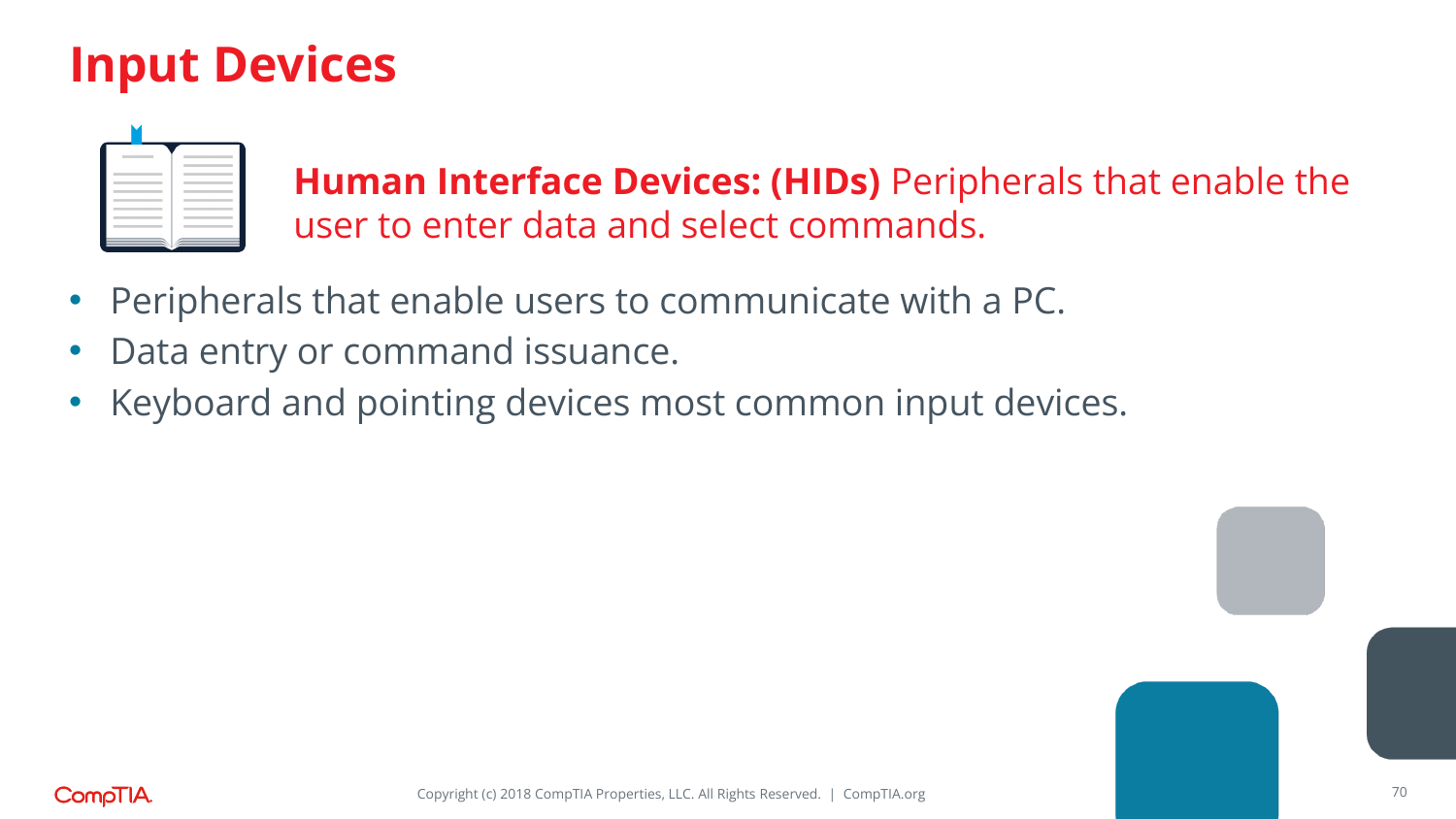

# Input Devices
Human Interface Devices: (HIDs) Peripherals that enable the user to enter data and select commands.
Peripherals that enable users to communicate with a PC.
Data entry or command issuance.
Keyboard and pointing devices most common input devices.
70